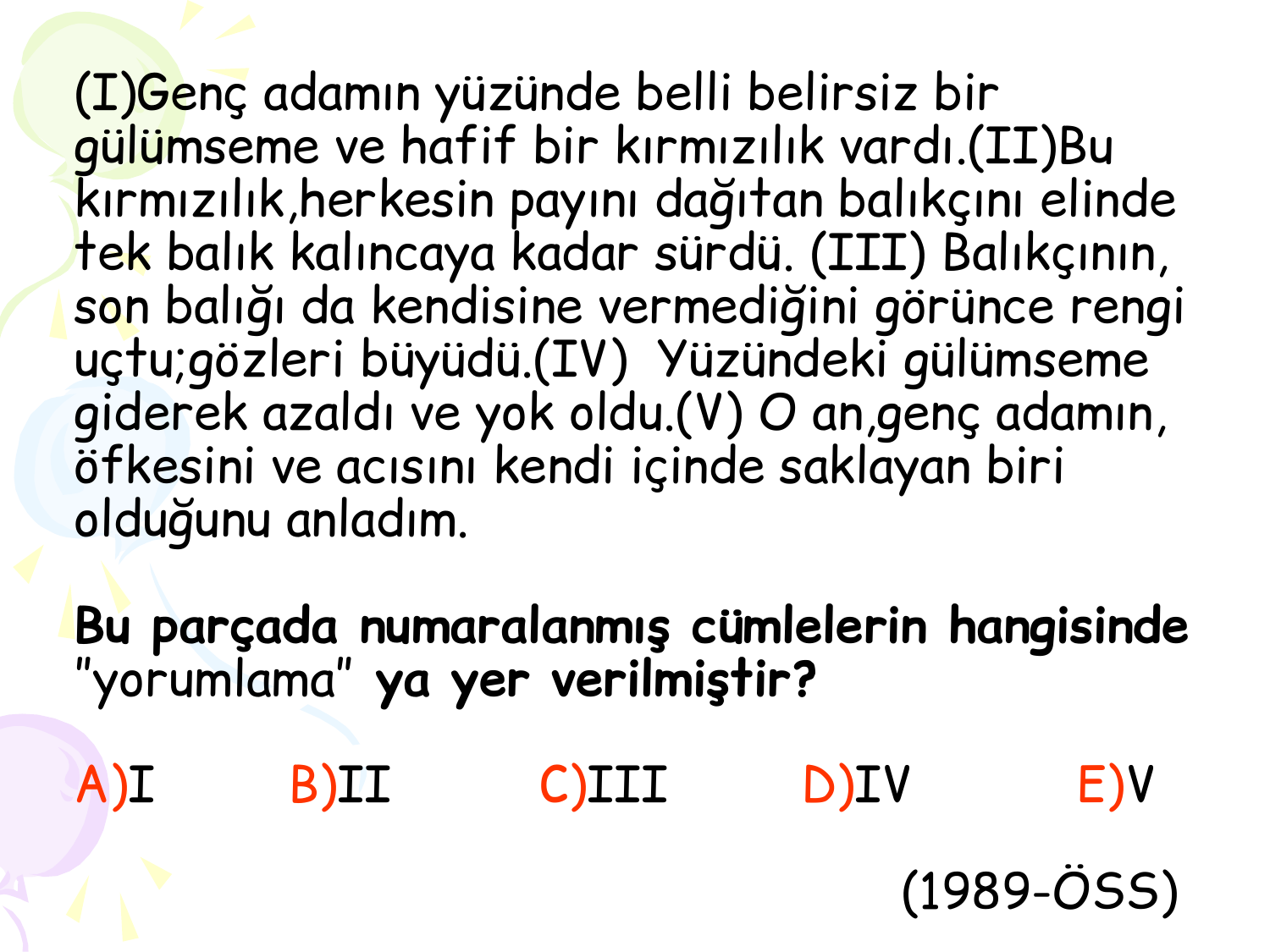

# (I)Genç adamın yüzünde belli belirsiz bir gülümseme ve hafif bir kırmızılık vardı.(II)Bu kırmızılık,herkesin payını dağıtan balıkçını elinde tek balık kalıncaya kadar sürdü. (III) Balıkçının, son balığı da kendisine vermediğini görünce rengi uçtu;gözleri büyüdü.(IV)  Yüzündeki gülümseme giderek azaldı ve yok oldu.(V) O an,genç adamın, öfkesini ve acısını kendi içinde saklayan biri olduğunu anladım. Bu parçada numaralanmış cümlelerin hangisinde ”yorumlama” ya yer verilmiştir? A)I         B)II          C)III         D)IV           E)V (1989-ÖSS)